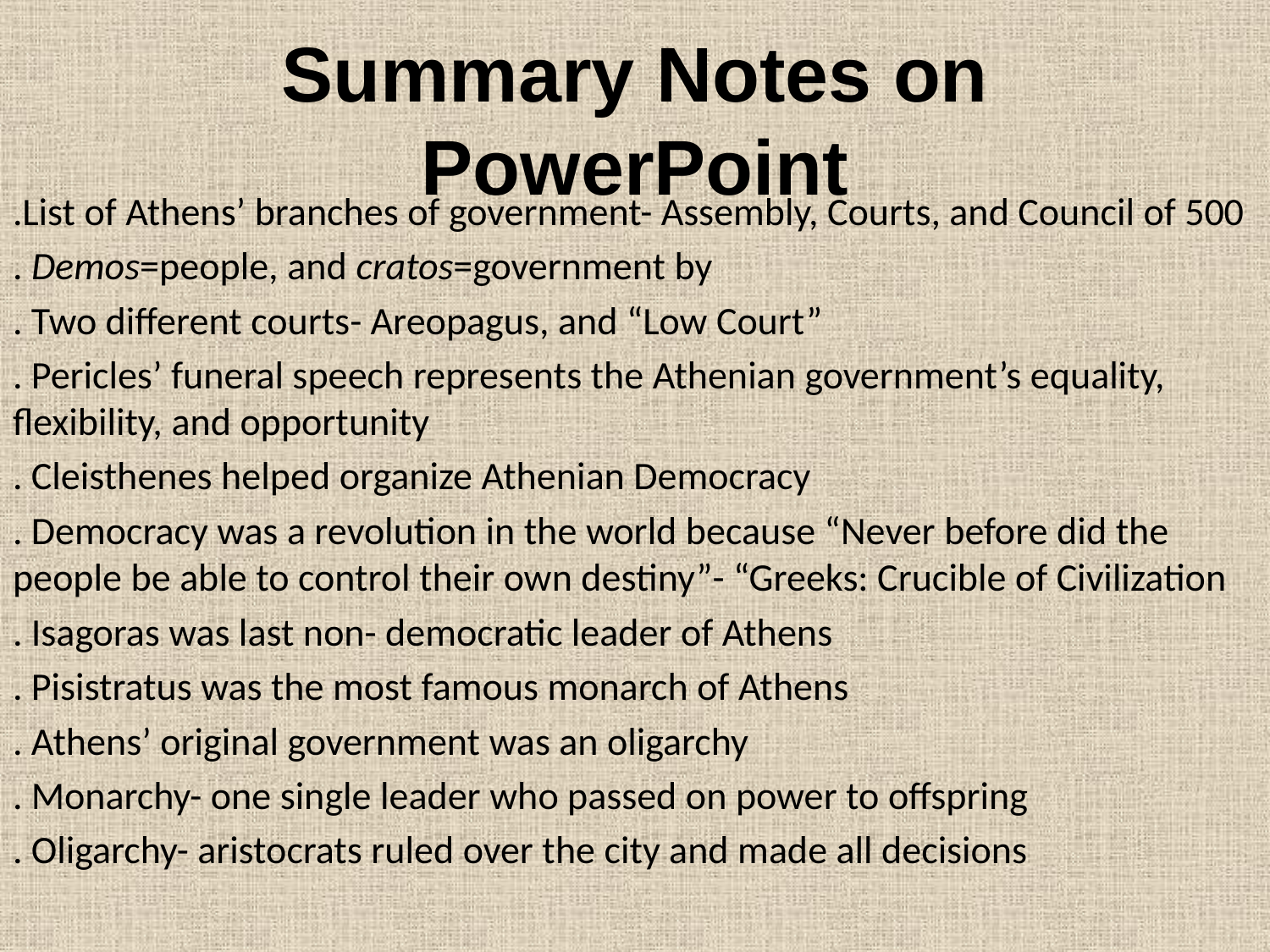

# Summary Notes on PowerPoint
.List of Athens’ branches of government- Assembly, Courts, and Council of 500
. Demos=people, and cratos=government by
. Two different courts- Areopagus, and “Low Court”
. Pericles’ funeral speech represents the Athenian government’s equality, flexibility, and opportunity
. Cleisthenes helped organize Athenian Democracy
. Democracy was a revolution in the world because “Never before did the people be able to control their own destiny”- “Greeks: Crucible of Civilization
. Isagoras was last non- democratic leader of Athens
. Pisistratus was the most famous monarch of Athens
. Athens’ original government was an oligarchy
. Monarchy- one single leader who passed on power to offspring
. Oligarchy- aristocrats ruled over the city and made all decisions